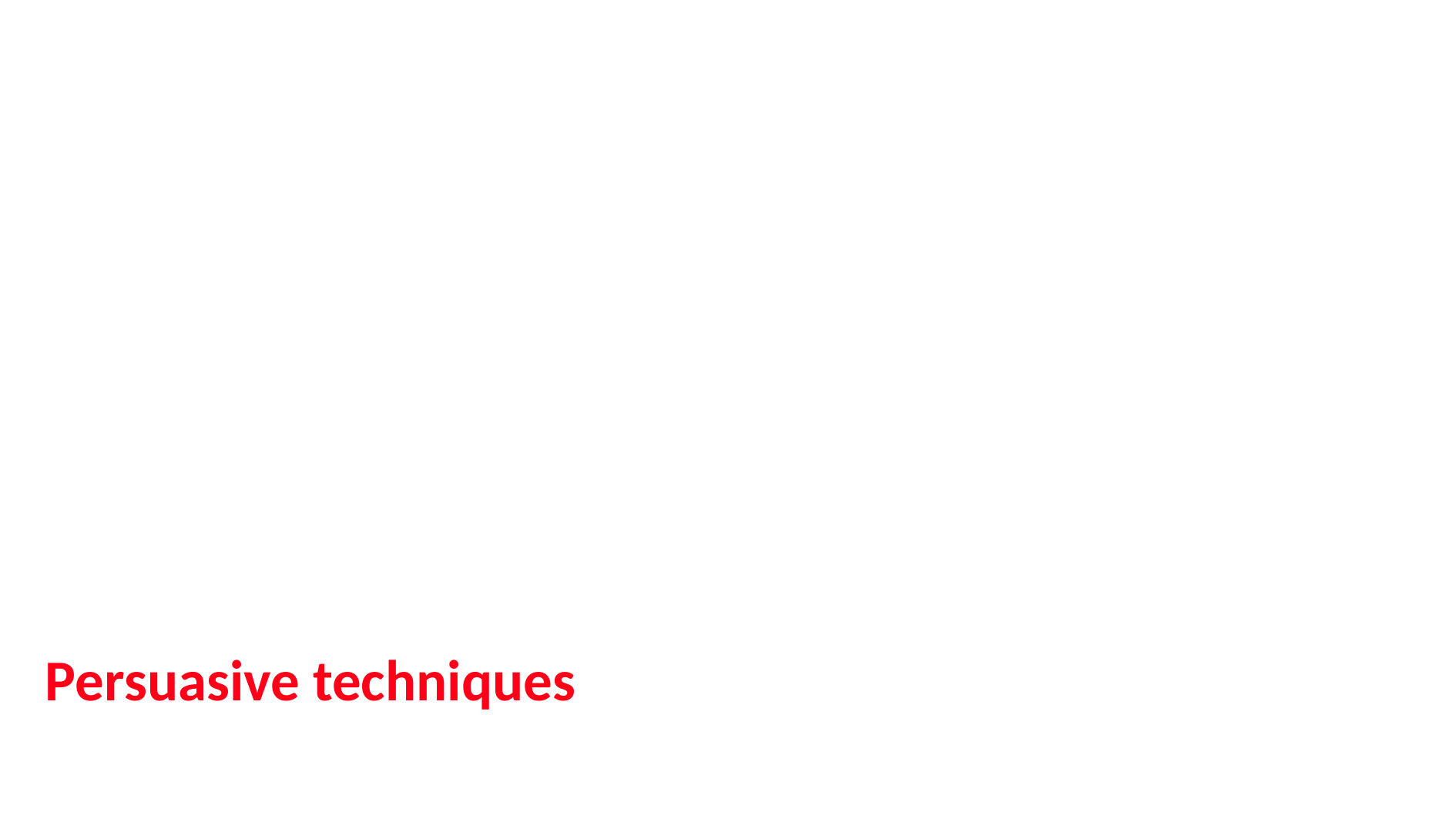

CLIMATE CHANGE INFORMATION OFTEN TRIES TO CHANGE OPINON OR ACTIONS. How do they do that?
Persuasive techniques
9